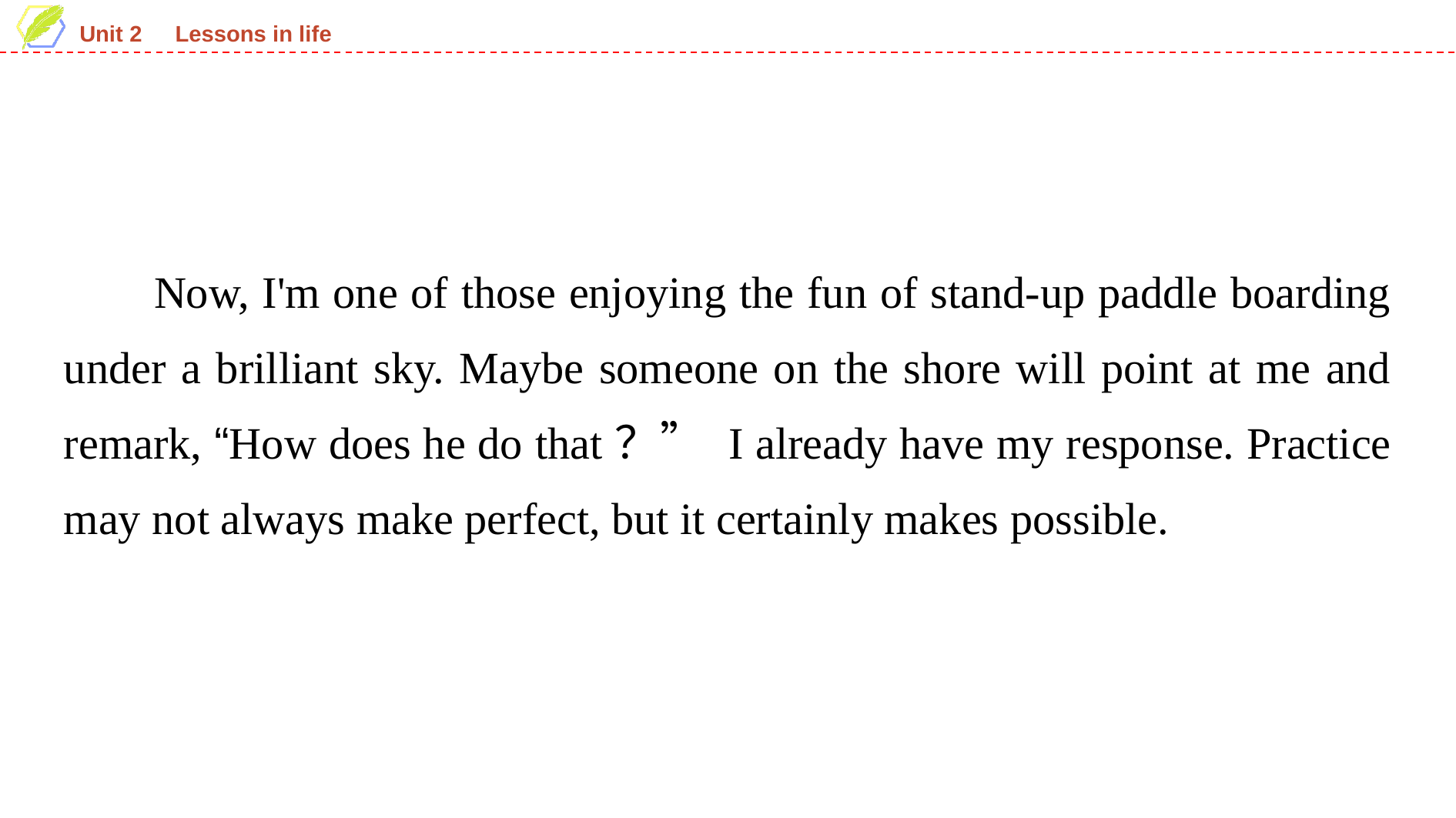

Now, I'm one of those enjoying the fun of stand-up paddle boarding under a brilliant sky. Maybe someone on the shore will point at me and remark, “How does he do that？” I already have my response. Practice may not always make perfect, but it certainly makes possible.